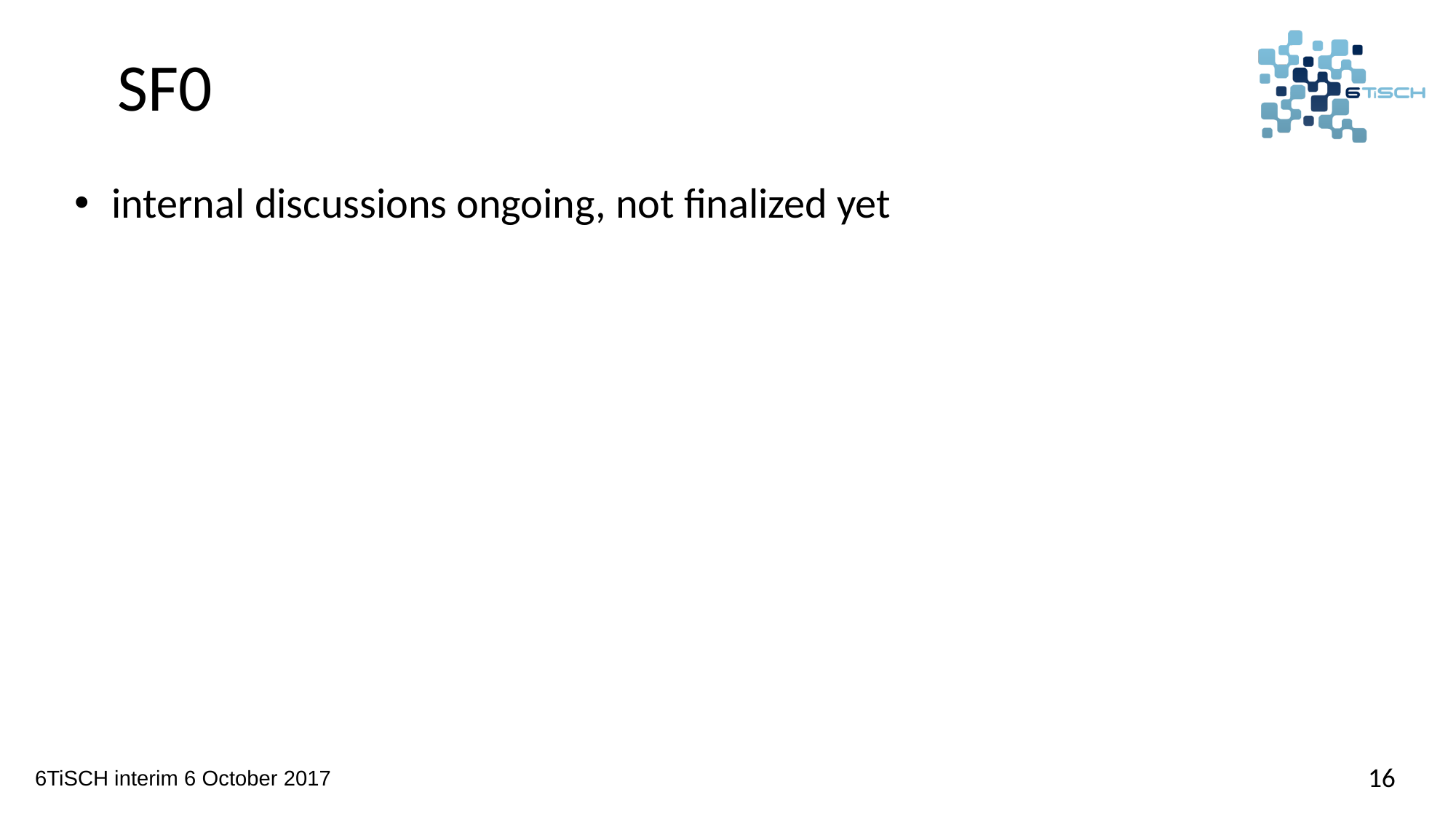

# SF0
 internal discussions ongoing, not finalized yet
16